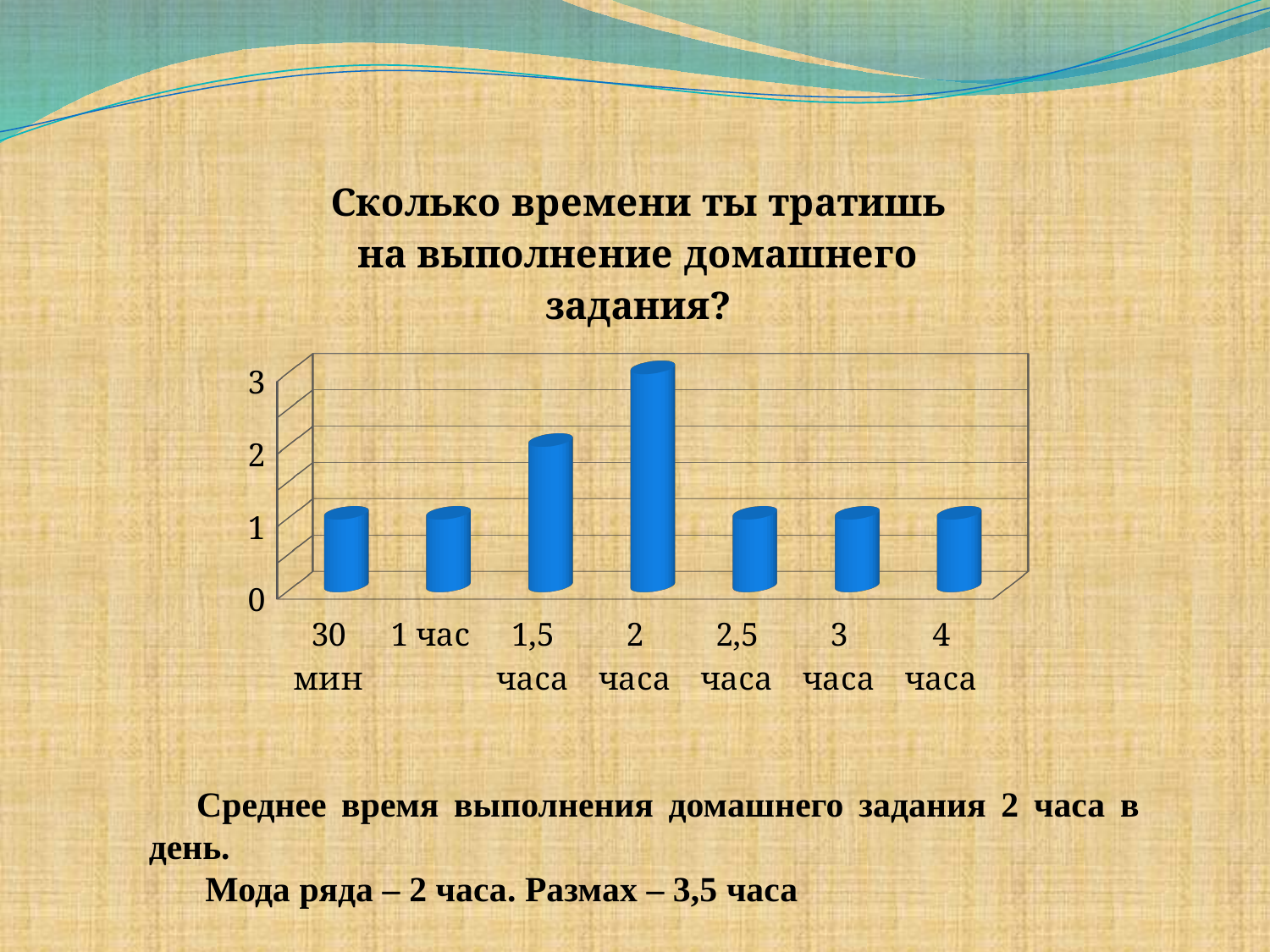

[unsupported chart]

Среднее время выполнения домашнего задания 2 часа в день.
 Мода ряда – 2 часа. Размах – 3,5 часа